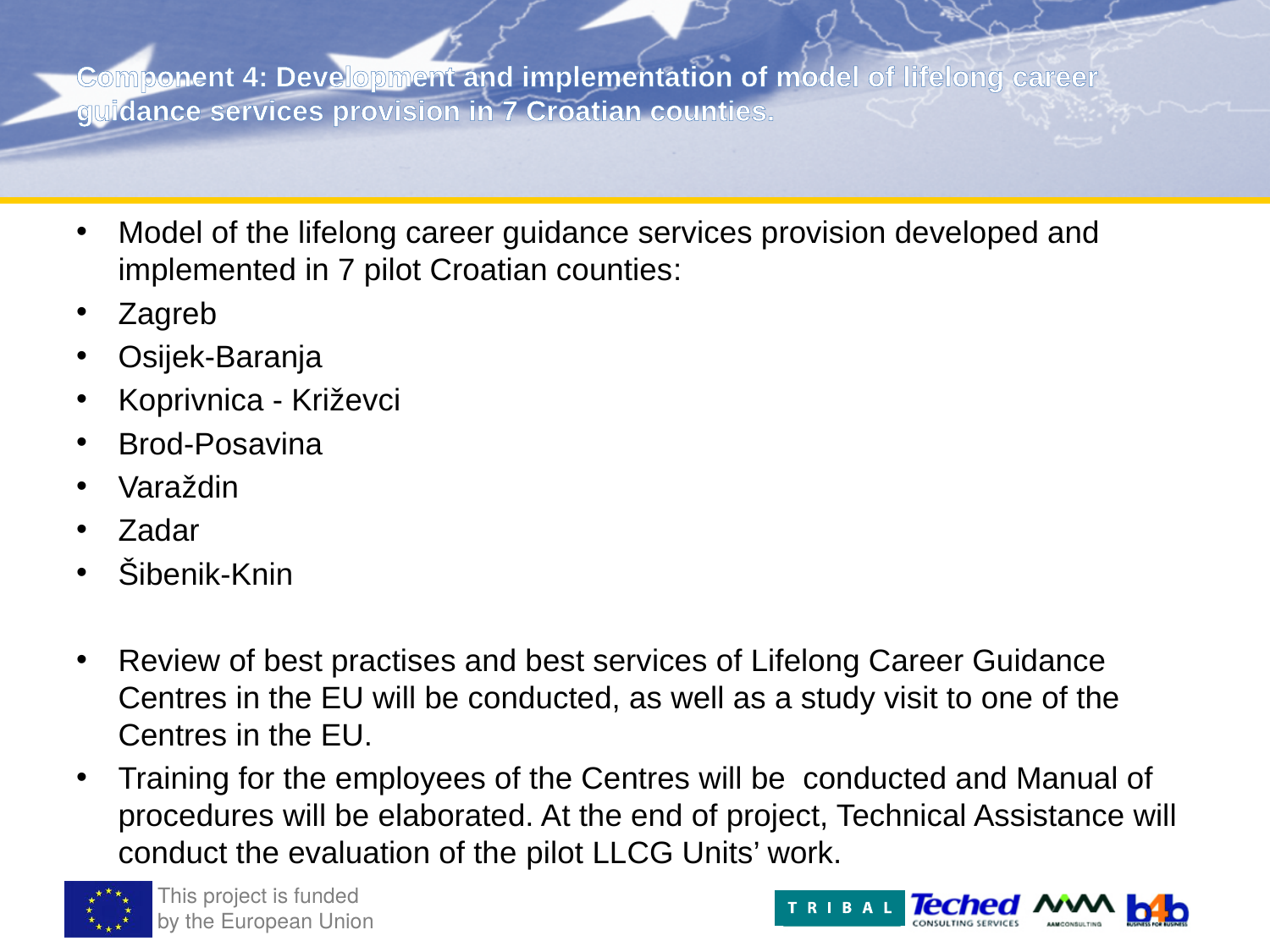

# Component 4: Development and implementation of model of lifelong career guidance services provision in 7 Croatian counties.
Model of the lifelong career guidance services provision developed and implemented in 7 pilot Croatian counties:
Zagreb
Osijek-Baranja
Koprivnica - Križevci
Brod-Posavina
Varaždin
Zadar
Šibenik-Knin

Review of best practises and best services of Lifelong Career Guidance Centres in the EU will be conducted, as well as a study visit to one of the Centres in the EU.
Training for the employees of the Centres will be  conducted and Manual of procedures will be elaborated. At the end of project, Technical Assistance will conduct the evaluation of the pilot LLCG Units’ work.